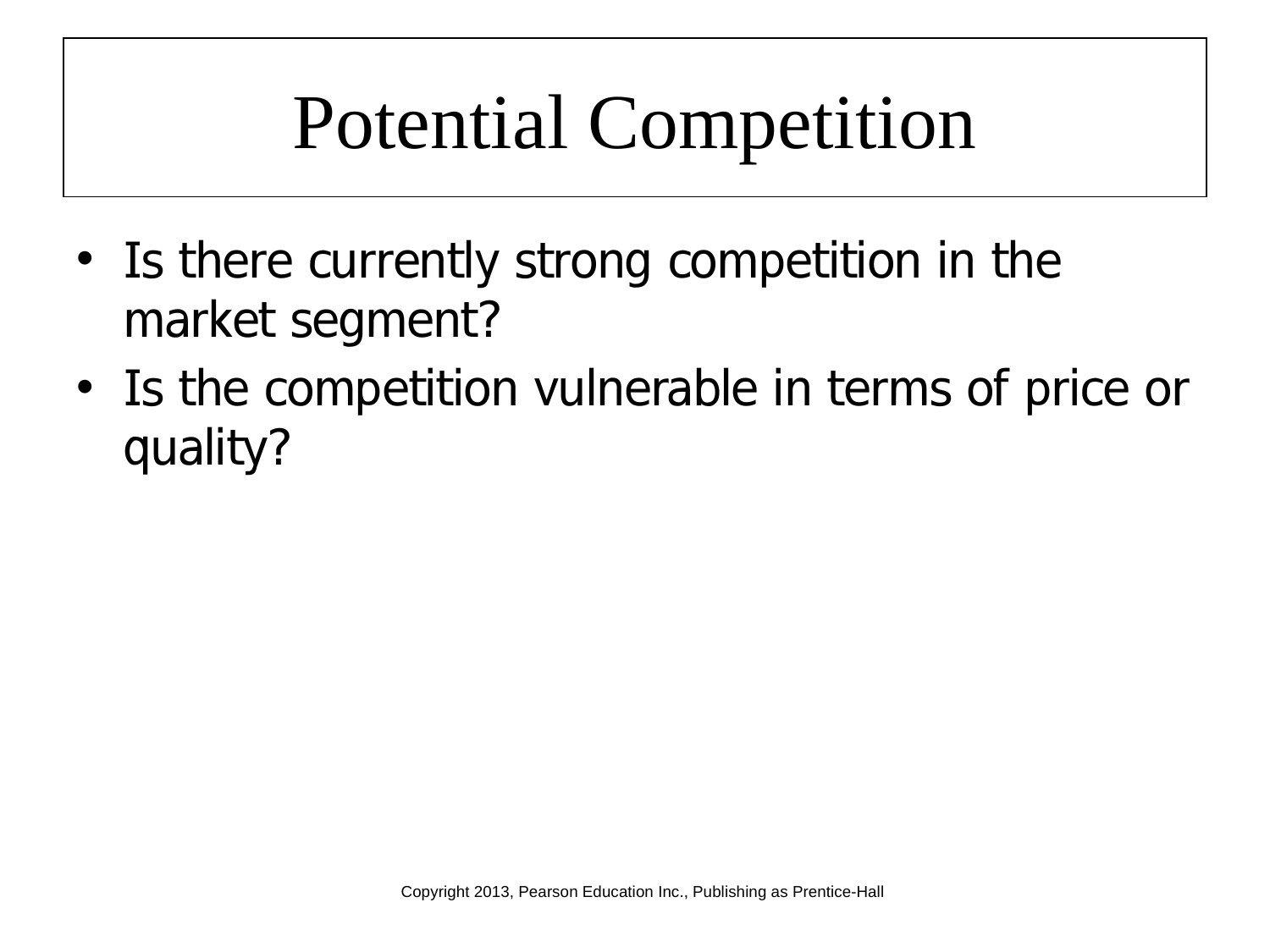

# Potential Competition
Is there currently strong competition in the market segment?
Is the competition vulnerable in terms of price or quality?

Copyright 2013, Pearson Education Inc., Publishing as Prentice-Hall